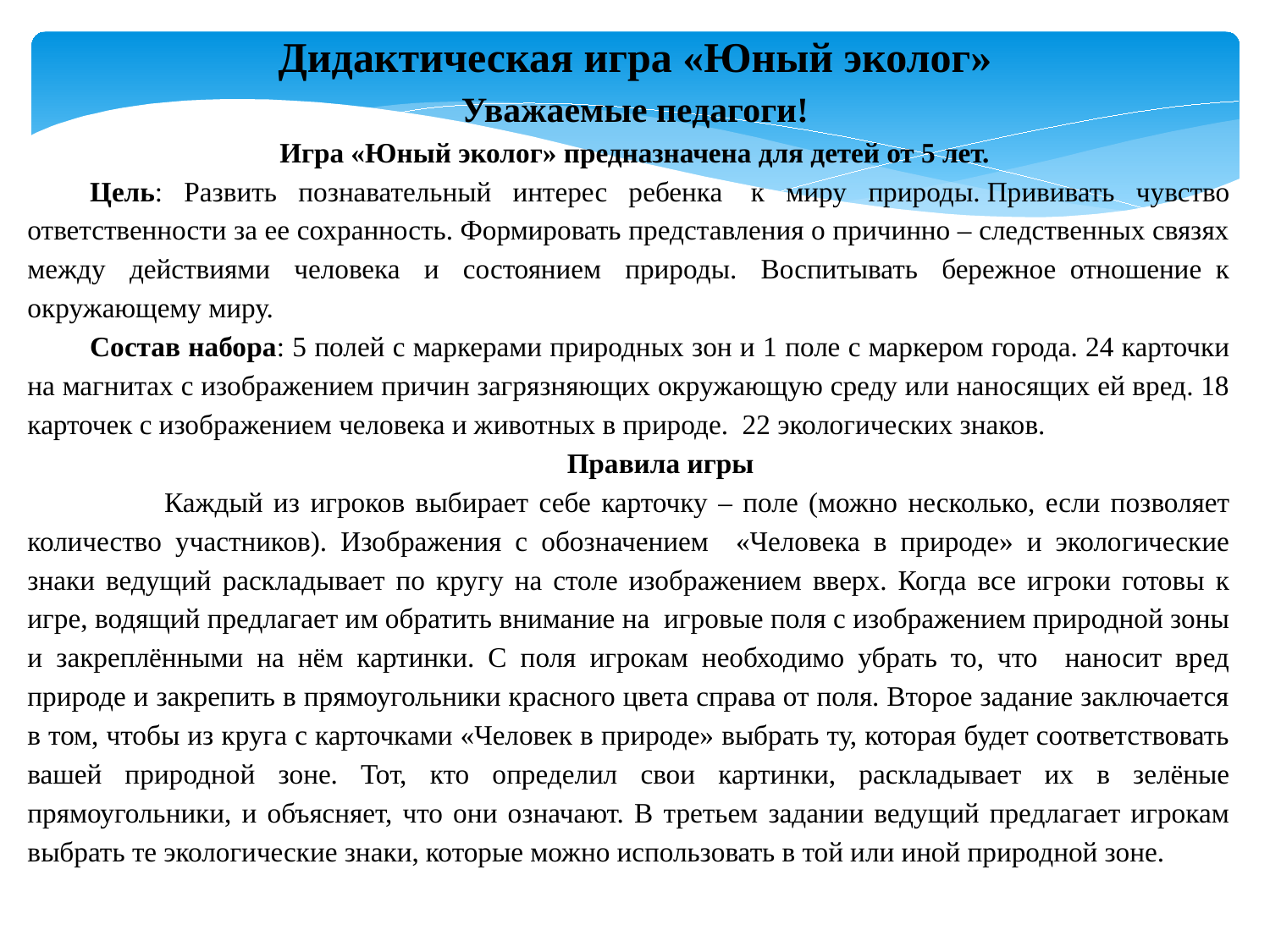

Дидактическая игра «Юный эколог»
Уважаемые педагоги!
Игра «Юный эколог» предназначена для детей от 5 лет.
Цель: Развить познавательный интерес ребенка  к миру природы. Прививать чувство ответственности за ее сохранность. Формировать представления о причинно – следственных связях между действиями человека и состоянием природы. Воспитывать бережное  отношение  к окружающему миру.
Состав набора: 5 полей с маркерами природных зон и 1 поле с маркером города. 24 карточки на магнитах с изображением причин загрязняющих окружающую среду или наносящих ей вред. 18 карточек с изображением человека и животных в природе.  22 экологических знаков.
Правила игры
       Каждый из игроков выбирает себе карточку – поле (можно несколько, если позволяет количество участников). Изображения с обозначением  «Человека в природе» и экологические знаки ведущий раскладывает по кругу на столе изображением вверх. Когда все игроки готовы к игре, водящий предлагает им обратить внимание на  игровые поля с изображением природной зоны и закреплёнными на нём картинки. С поля игрокам необходимо убрать то, что  наносит вред природе и закрепить в прямоугольники красного цвета справа от поля. Второе задание заключается в том, чтобы из круга с карточками «Человек в природе» выбрать ту, которая будет соответствовать вашей природной зоне. Тот, кто определил свои картинки, раскладывает их в зелёные прямоугольники, и объясняет, что они означают. В третьем задании ведущий предлагает игрокам выбрать те экологические знаки, которые можно использовать в той или иной природной зоне.